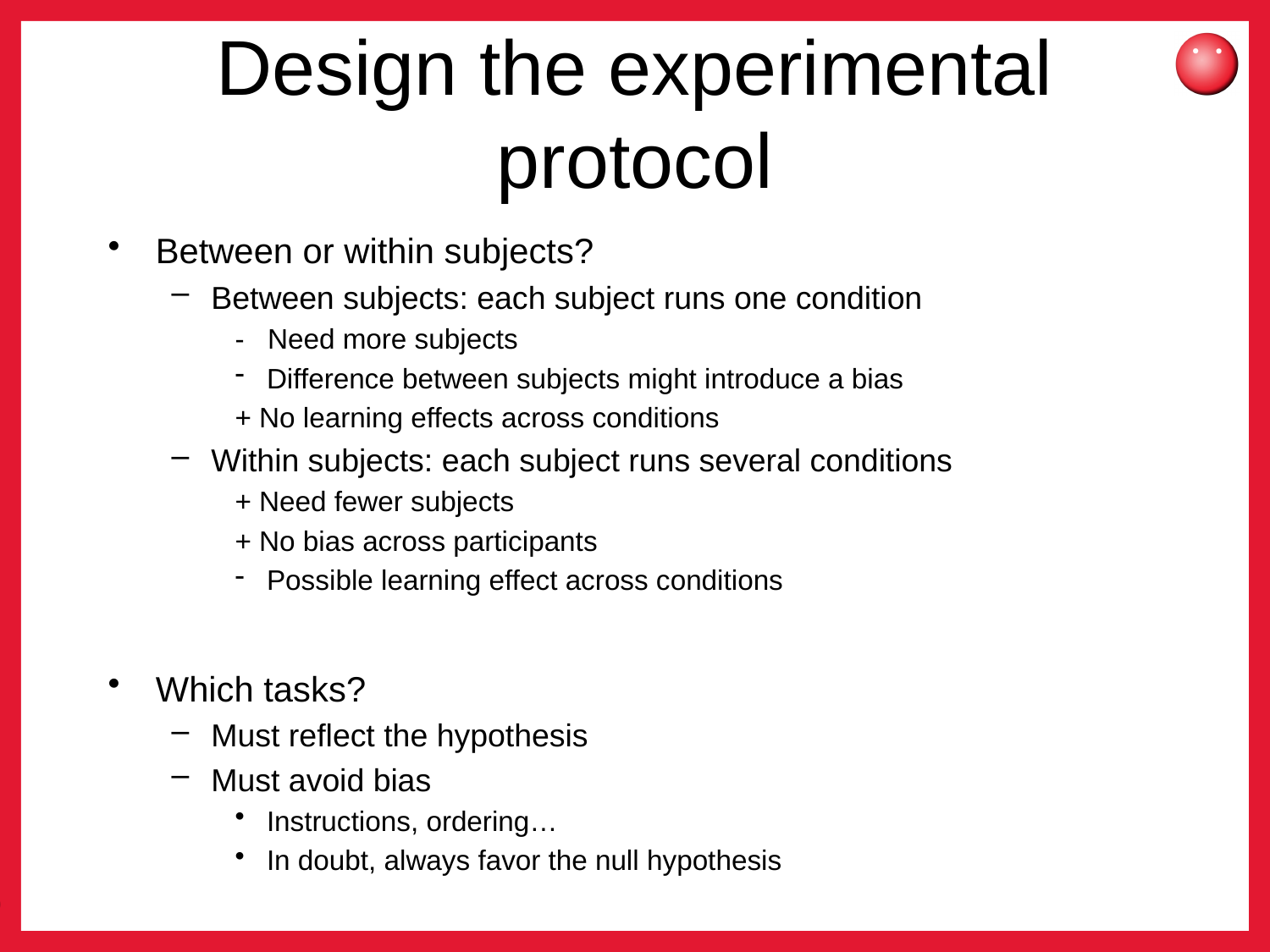

# Design the experimental protocol
Between or within subjects?
Between subjects: each subject runs one condition
-   Need more subjects
Difference between subjects might introduce a bias
+ No learning effects across conditions
Within subjects: each subject runs several conditions
+ Need fewer subjects
+ No bias across participants
Possible learning effect across conditions

Which tasks?
Must reflect the hypothesis
Must avoid bias
Instructions, ordering…
In doubt, always favor the null hypothesis